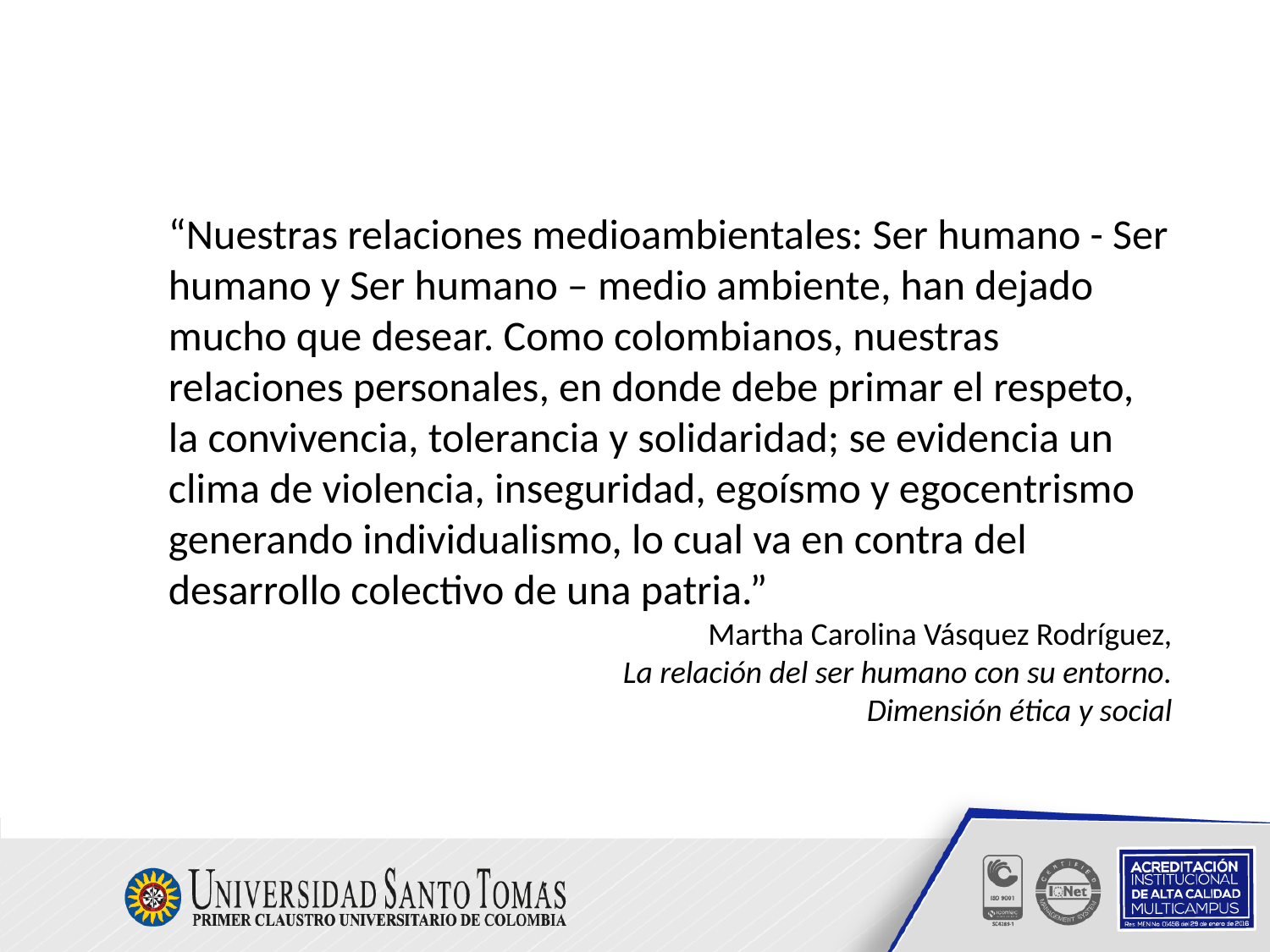

“Nuestras relaciones medioambientales: Ser humano - Ser humano y Ser humano – medio ambiente, han dejado mucho que desear. Como colombianos, nuestras relaciones personales, en donde debe primar el respeto, la convivencia, tolerancia y solidaridad; se evidencia un clima de violencia, inseguridad, egoísmo y egocentrismo generando individualismo, lo cual va en contra del desarrollo colectivo de una patria.”
Martha Carolina Vásquez Rodríguez,
La relación del ser humano con su entorno.
Dimensión ética y social